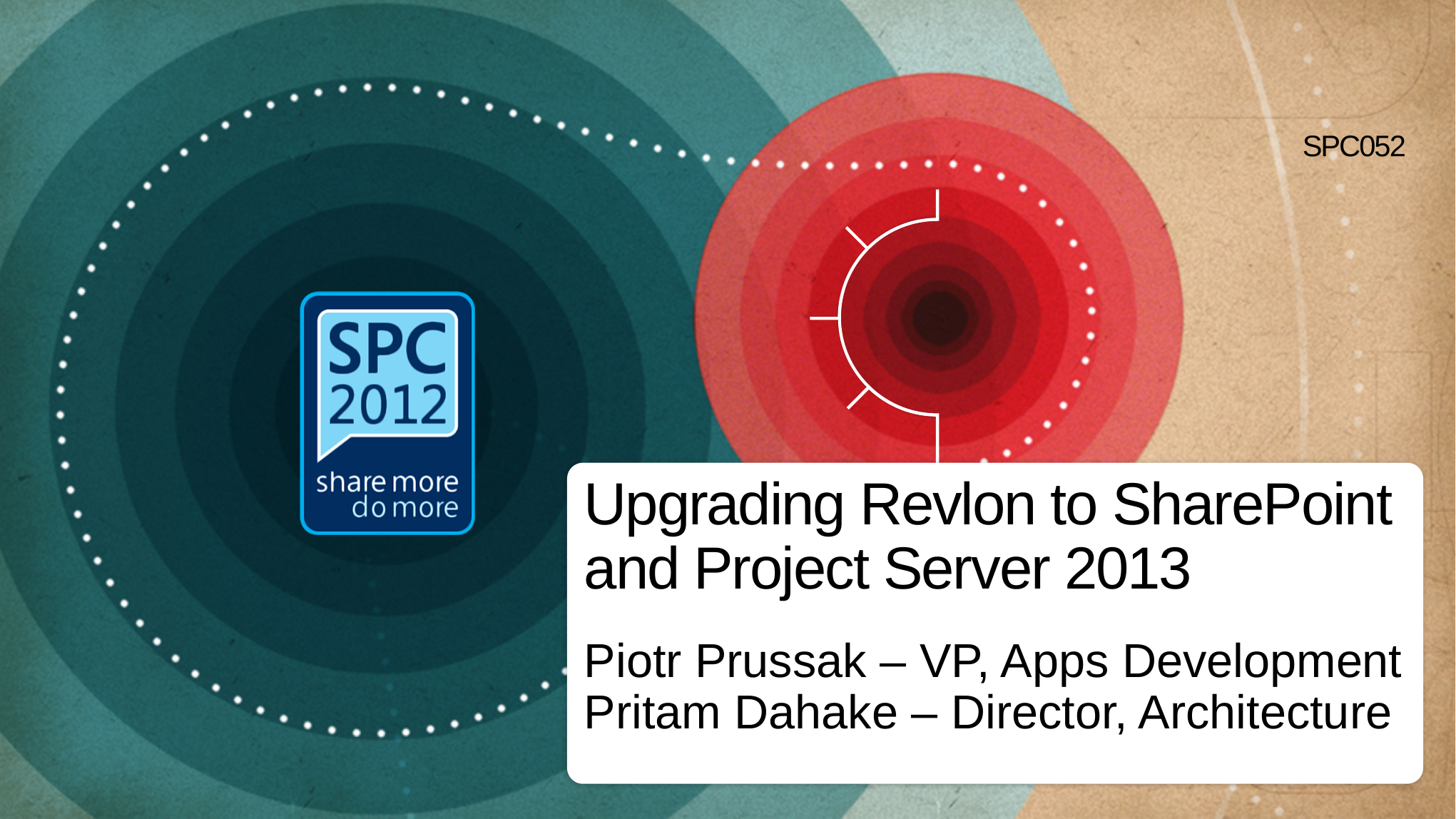

SPC052
# Upgrading Revlon to SharePoint and Project Server 2013
Piotr Prussak – VP, Apps Development
Pritam Dahake – Director, Architecture